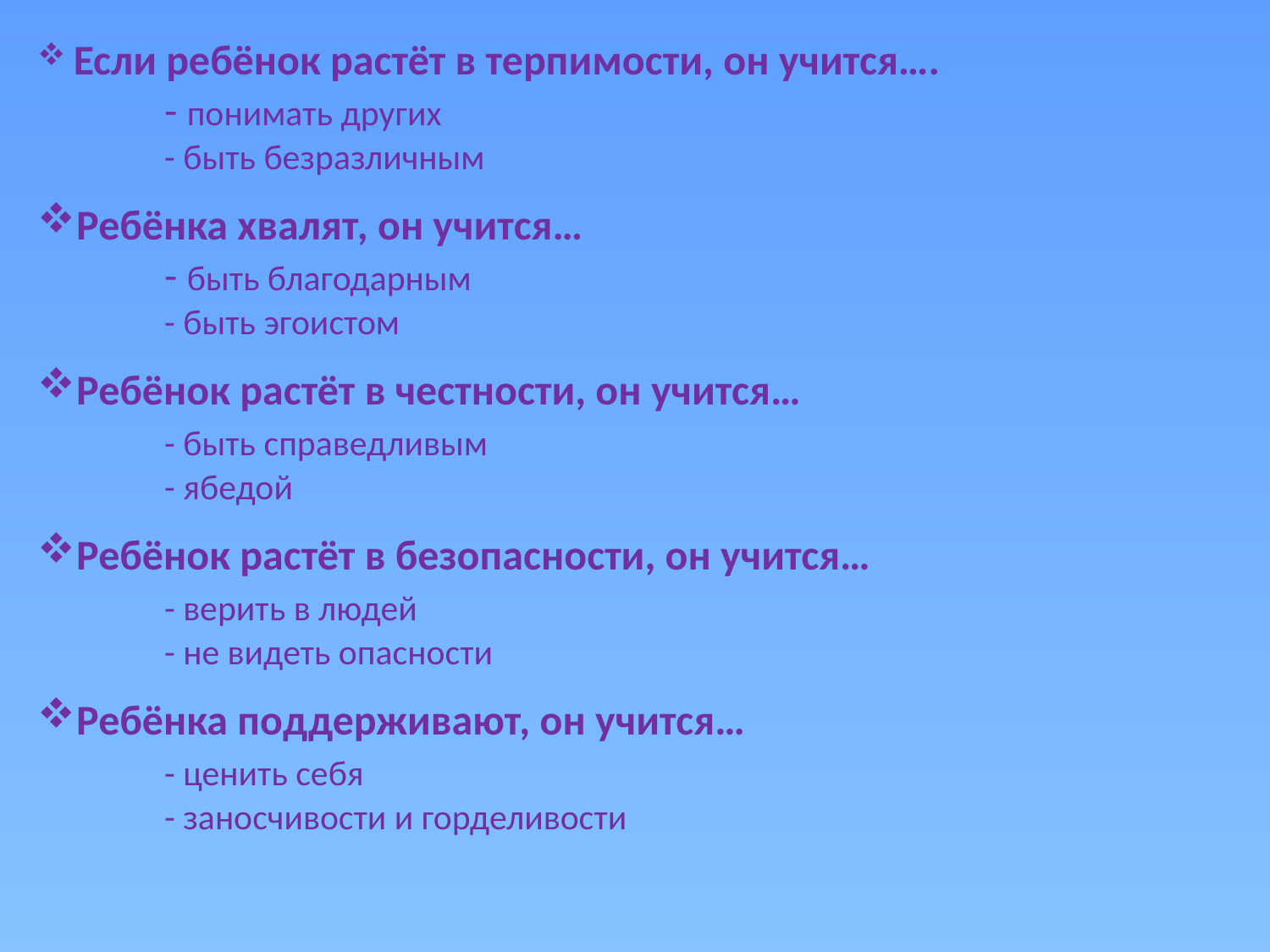

Если ребёнок растёт в терпимости, он учится….
	- понимать других
	- быть безразличным

Ребёнка хвалят, он учится…
	- быть благодарным
	- быть эгоистом

Ребёнок растёт в честности, он учится…
	- быть справедливым
	- ябедой

Ребёнок растёт в безопасности, он учится…
	- верить в людей
	- не видеть опасности

Ребёнка поддерживают, он учится…
	- ценить себя
	- заносчивости и горделивости